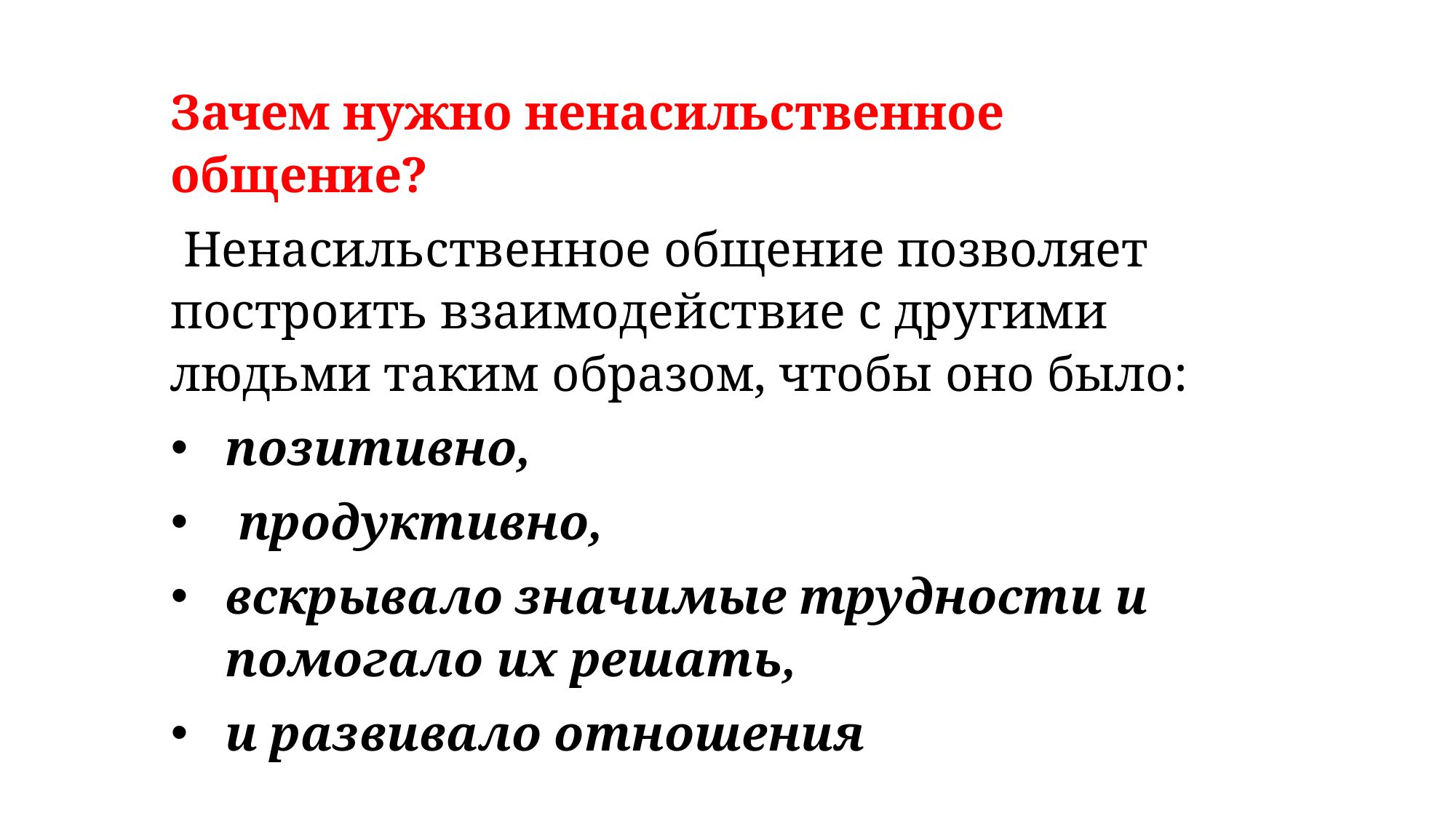

Зачем нужно ненасильственное общение?
 Ненасильственное общение позволяет построить взаимодействие с другими людьми таким образом, чтобы оно было:
позитивно,
 продуктивно,
вскрывало значимые трудности и помогало их решать,
и развивало отношения